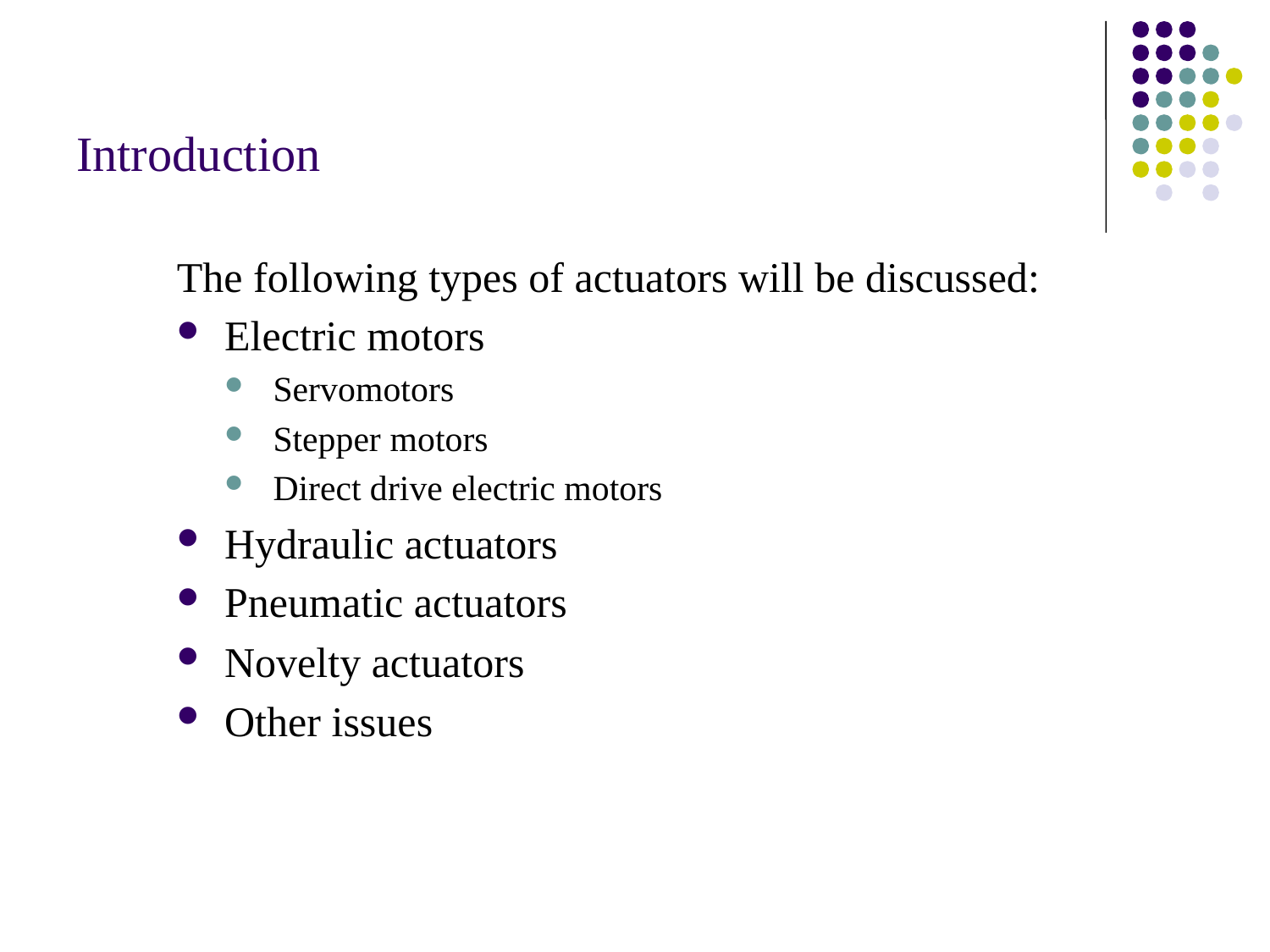

# Introduction
The following types of actuators will be discussed:
Electric motors
Servomotors
Stepper motors
Direct drive electric motors
Hydraulic actuators
Pneumatic actuators
Novelty actuators
Other issues